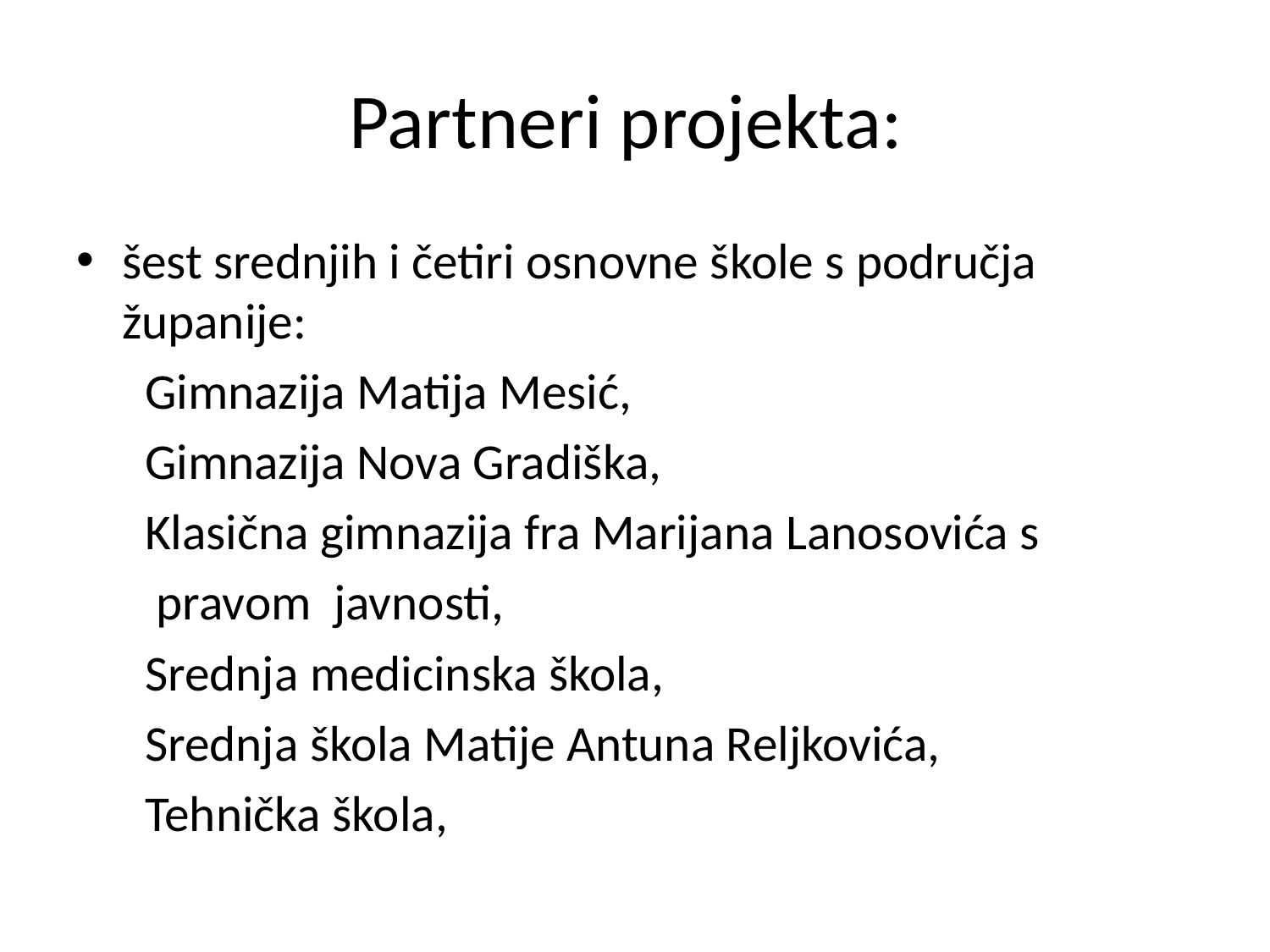

# Partneri projekta:
šest srednjih i četiri osnovne škole s područja županije:
      Gimnazija Matija Mesić,
      Gimnazija Nova Gradiška,
      Klasična gimnazija fra Marijana Lanosovića s
       pravom  javnosti,
      Srednja medicinska škola,
      Srednja škola Matije Antuna Reljkovića,
      Tehnička škola,